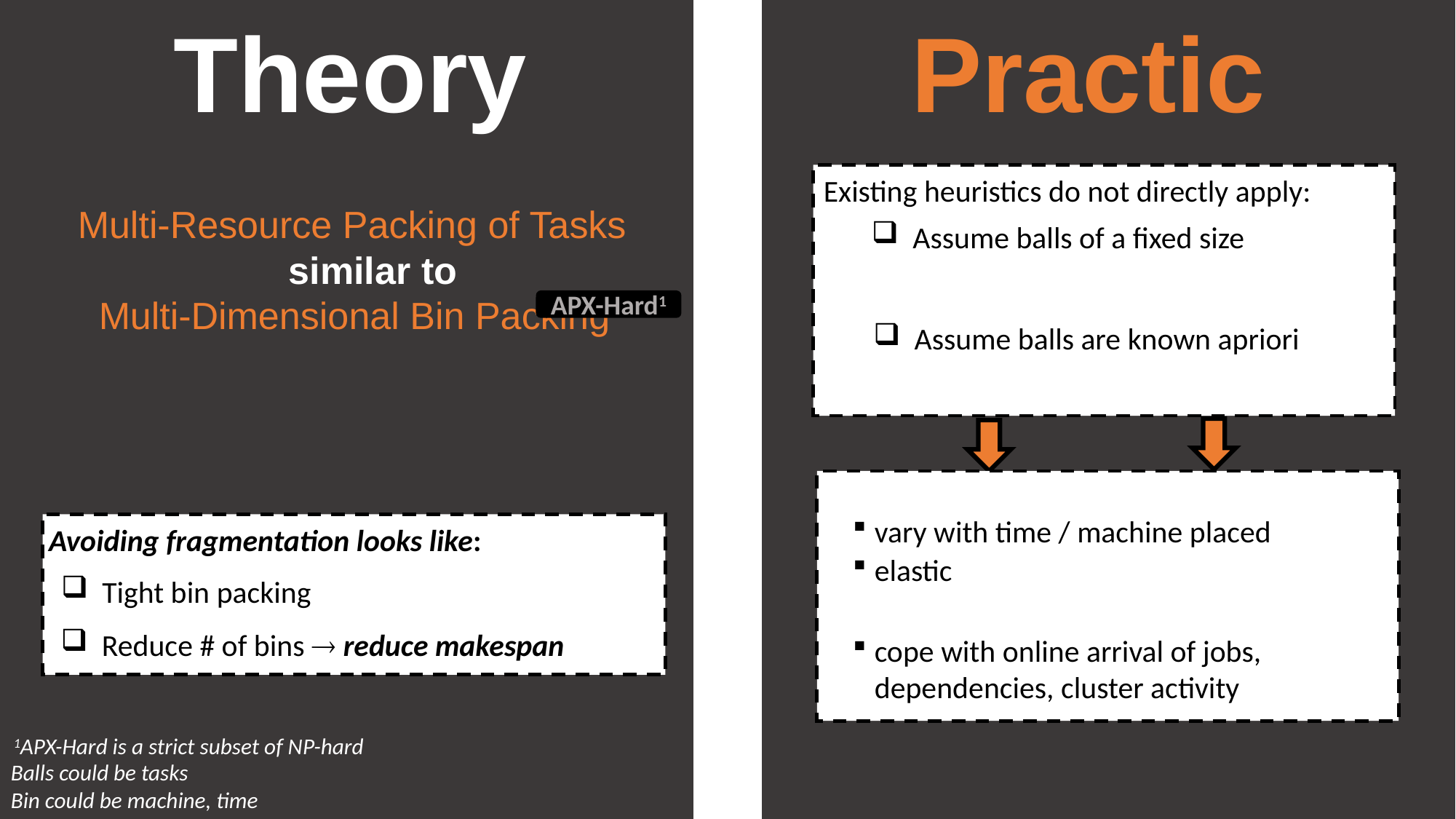

Theory
Practice

Existing heuristics do not directly apply:
Multi-Resource Packing of Tasks
                    similar to
  Multi-Dimensional Bin Packing
Assume balls of a fixed size
APX-Hard1
Assume balls are known apriori

vary with time / machine placed

Avoiding fragmentation looks like:
elastic
Tight bin packing
Reduce # of bins → reduce makespan
cope with online arrival of jobs, dependencies, cluster activity
1APX-Hard is a strict subset of NP-hard
Balls could be tasks
Bin could be machine, time
10